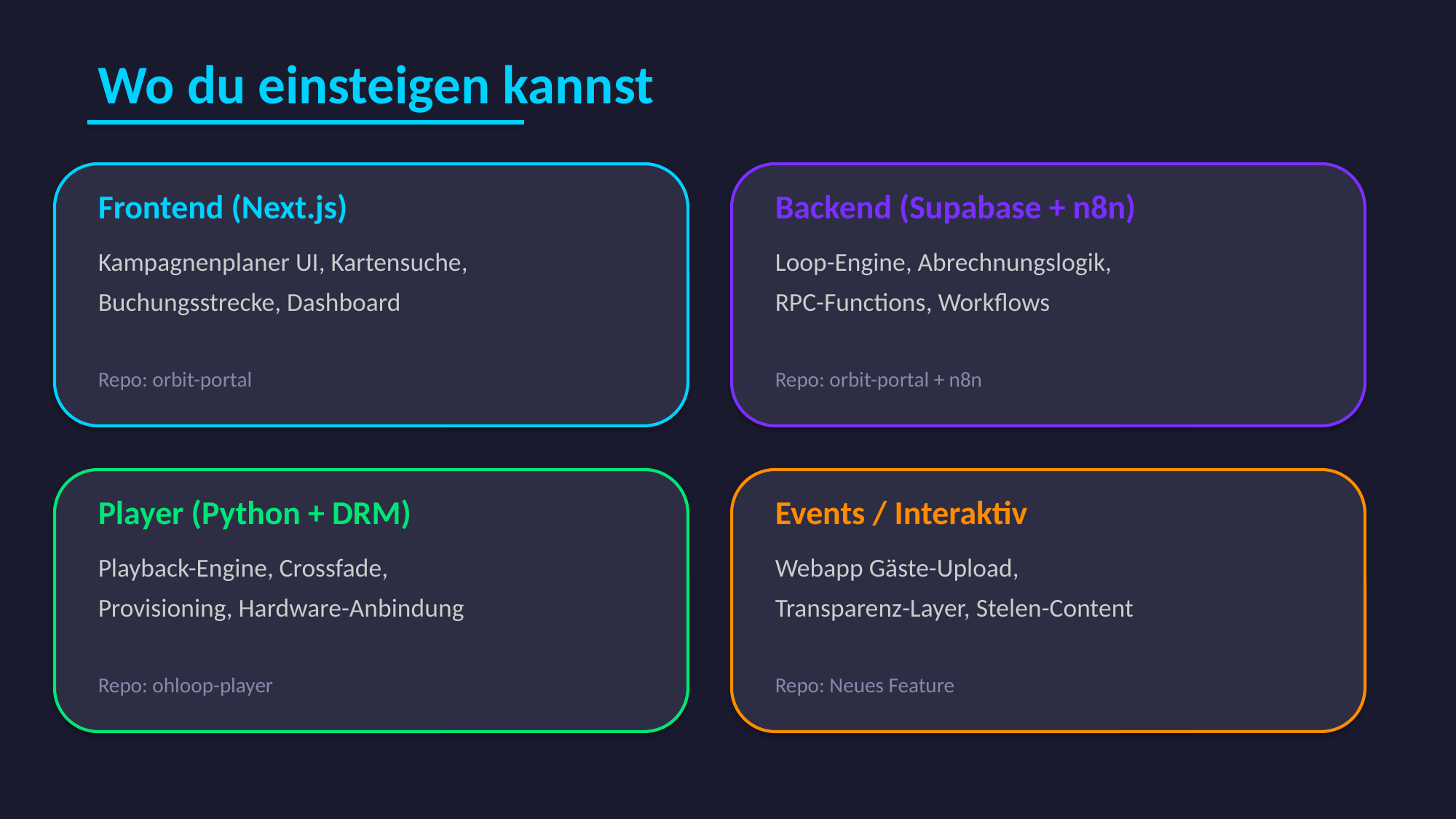

Wo du einsteigen kannst

Frontend (Next.js)
Backend (Supabase + n8n)
Kampagnenplaner UI, Kartensuche,
Buchungsstrecke, Dashboard
Loop-Engine, Abrechnungslogik,
RPC-Functions, Workflows
Repo: orbit-portal
Repo: orbit-portal + n8n

Player (Python + DRM)
Events / Interaktiv
Playback-Engine, Crossfade,
Provisioning, Hardware-Anbindung
Webapp Gäste-Upload,
Transparenz-Layer, Stelen-Content
Repo: ohloop-player
Repo: Neues Feature